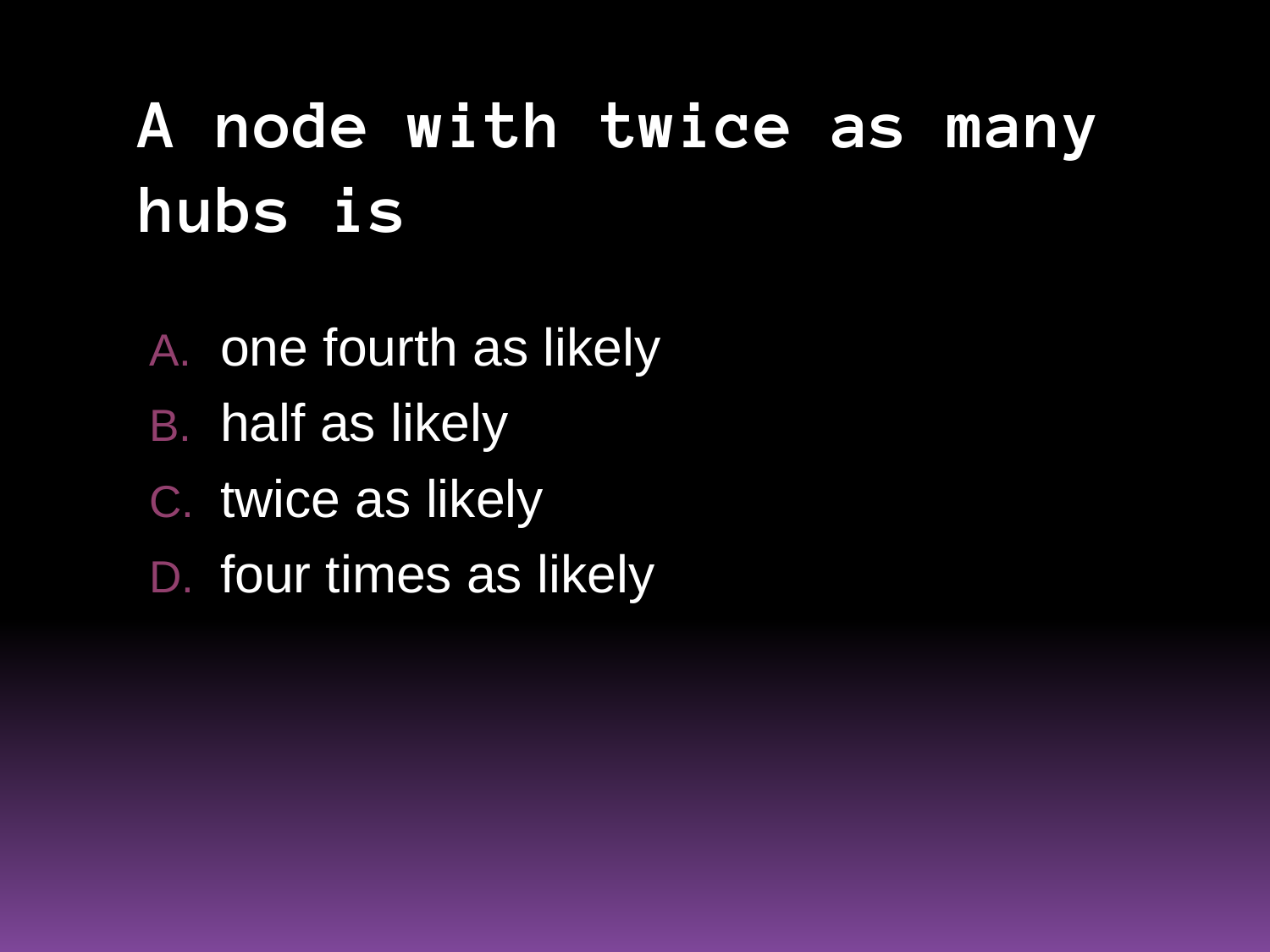

# A node with twice as many hubs is
one fourth as likely
half as likely
twice as likely
four times as likely